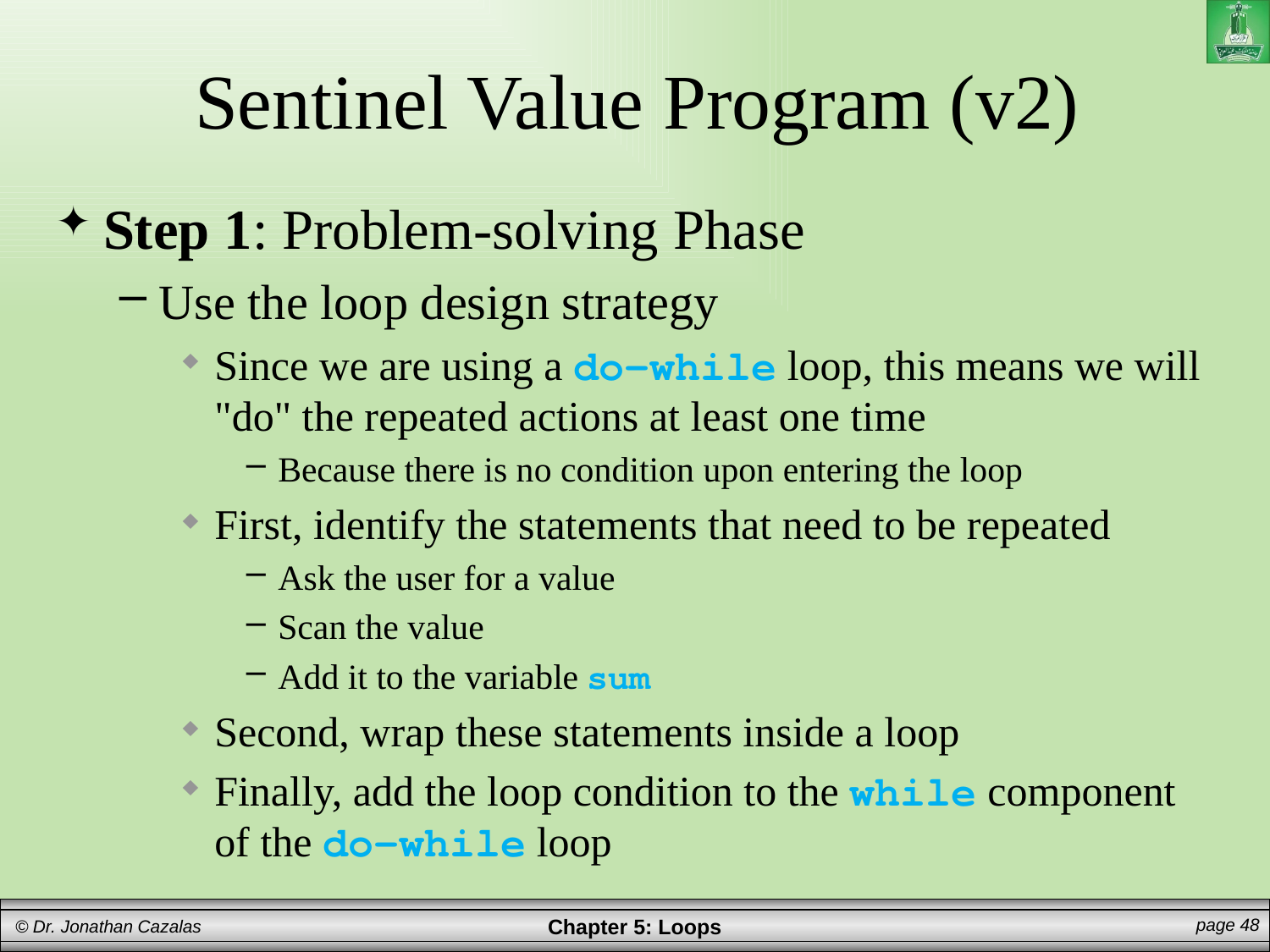

# Sentinel Value Program (v2)
Step 1: Problem-solving Phase
Use the loop design strategy
Since we are using a do-while loop, this means we will "do" the repeated actions at least one time
Because there is no condition upon entering the loop
First, identify the statements that need to be repeated
Ask the user for a value
Scan the value
Add it to the variable sum
Second, wrap these statements inside a loop
Finally, add the loop condition to the while component of the do-while loop